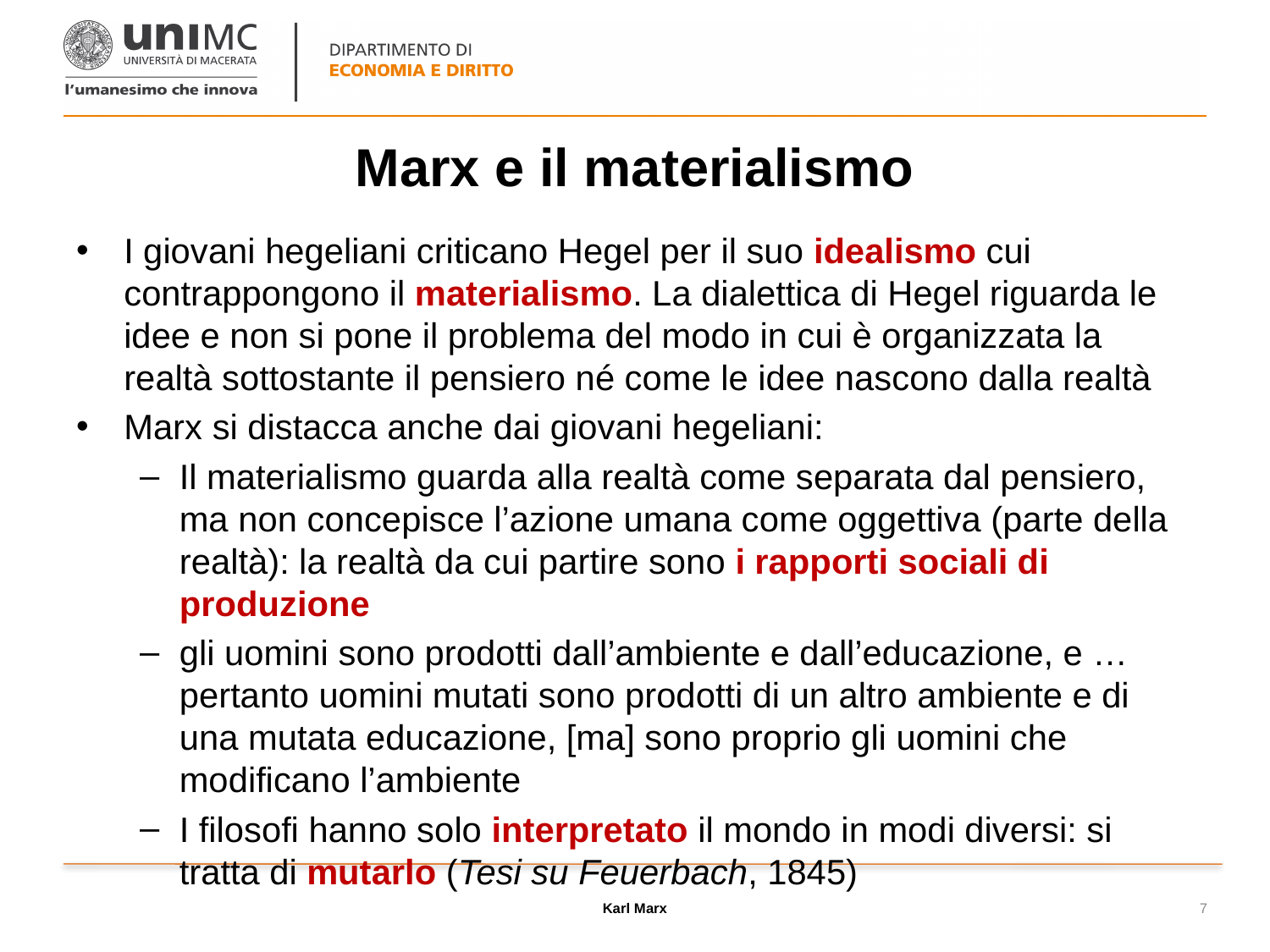

# Marx e il materialismo
I giovani hegeliani criticano Hegel per il suo idealismo cui contrappongono il materialismo. La dialettica di Hegel riguarda le idee e non si pone il problema del modo in cui è organizzata la realtà sottostante il pensiero né come le idee nascono dalla realtà
Marx si distacca anche dai giovani hegeliani:
Il materialismo guarda alla realtà come separata dal pensiero, ma non concepisce l’azione umana come oggettiva (parte della realtà): la realtà da cui partire sono i rapporti sociali di produzione
gli uomini sono prodotti dall’ambiente e dall’educazione, e … pertanto uomini mutati sono prodotti di un altro ambiente e di una mutata educazione, [ma] sono proprio gli uomini che modificano l’ambiente
I filosofi hanno solo interpretato il mondo in modi diversi: si tratta di mutarlo (Tesi su Feuerbach, 1845)
Karl Marx
7